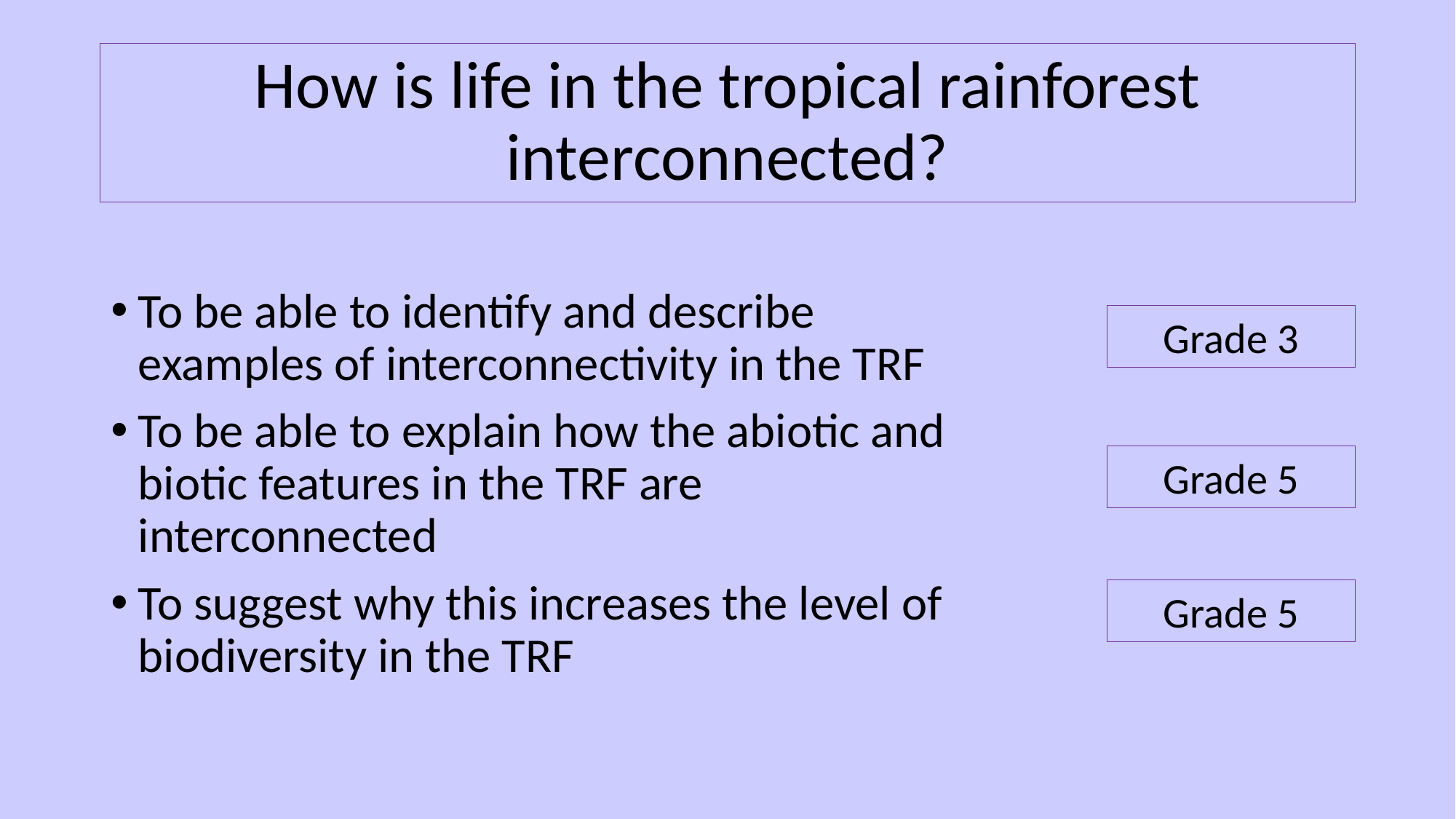

# How is life in the tropical rainforest interconnected?
To be able to identify and describe examples of interconnectivity in the TRF
To be able to explain how the abiotic and biotic features in the TRF are interconnected
To suggest why this increases the level of biodiversity in the TRF
Grade 3
Grade 5
Grade 5